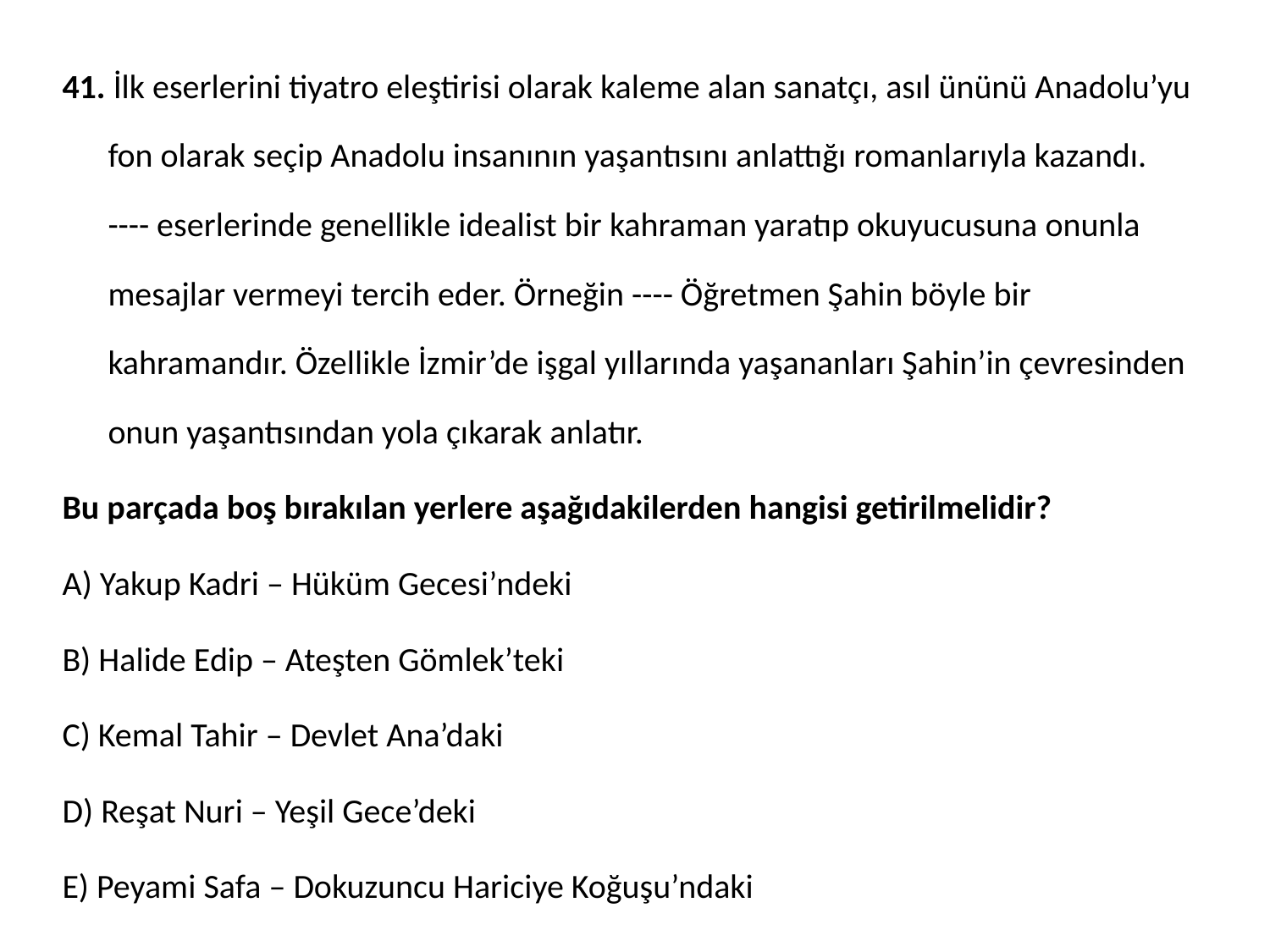

41. İlk eserlerini tiyatro eleştirisi olarak kaleme alan sanatçı, asıl ününü Anadolu’yu fon olarak seçip Anadolu insanının yaşantısını anlattığı romanlarıyla kazandı. ---- eserlerinde genellikle idealist bir kahraman yaratıp okuyucusuna onunla mesajlar vermeyi tercih eder. Örneğin ---- Öğretmen Şahin böyle bir kahramandır. Özellikle İzmir’de işgal yıllarında yaşananları Şahin’in çevresinden onun yaşantısından yola çıkarak anlatır.
Bu parçada boş bırakılan yerlere aşağıdakilerden hangisi getirilmelidir?
A) Yakup Kadri – Hüküm Gecesi’ndeki
B) Halide Edip – Ateşten Gömlek’teki
C) Kemal Tahir – Devlet Ana’daki
D) Reşat Nuri – Yeşil Gece’deki
E) Peyami Safa – Dokuzuncu Hariciye Koğuşu’ndaki